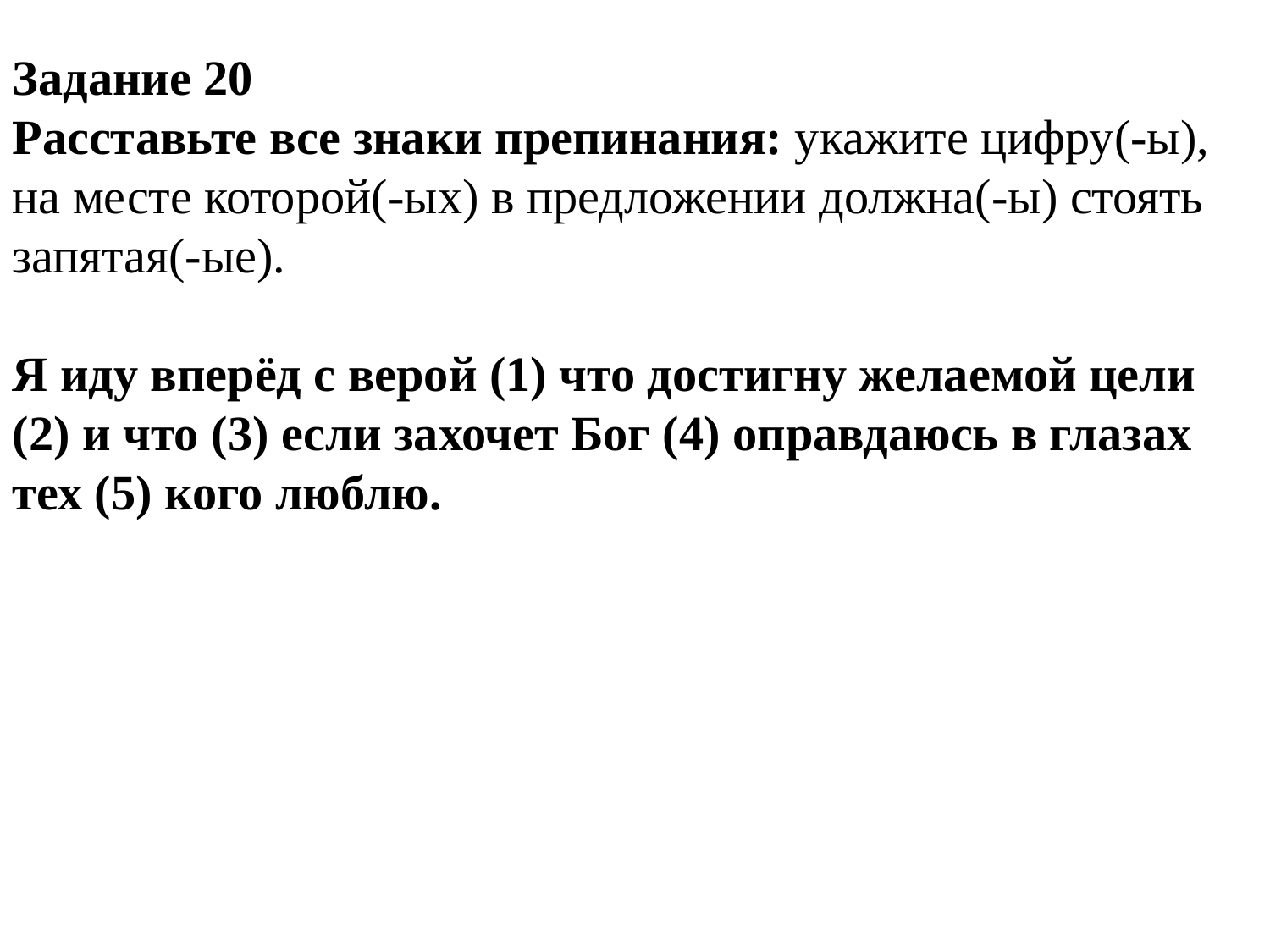

Задание 20
Расставьте все знаки препинания: укажите цифру(-ы), на месте которой(-ых) в предложении должна(-ы) стоять запятая(-ые).

Я иду вперёд с верой (1) что достигну желаемой цели (2) и что (3) если захочет Бог (4) оправдаюсь в глазах тех (5) кого люблю.